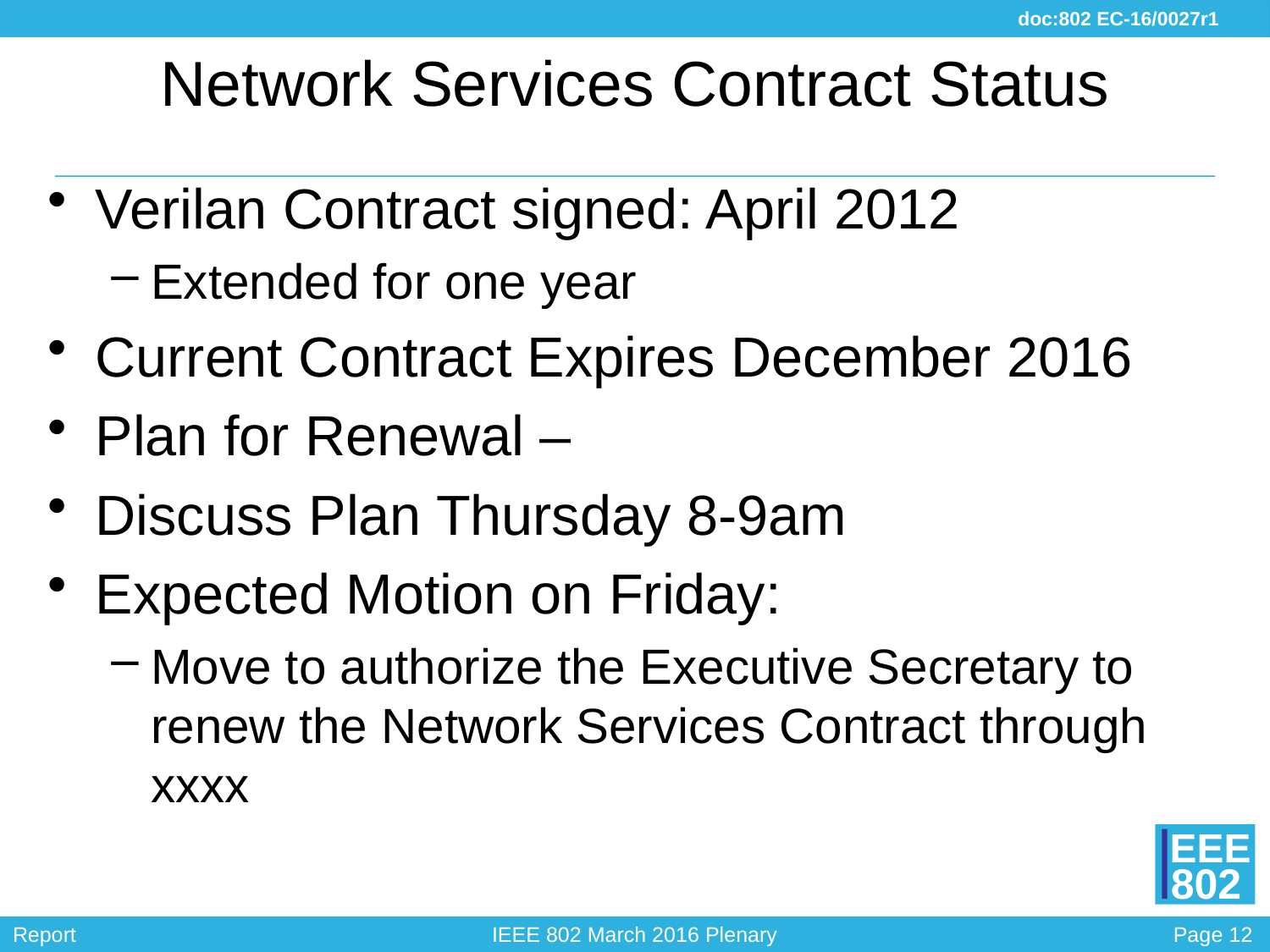

# Network Services Contract Status
Verilan Contract signed: April 2012
Extended for one year
Current Contract Expires December 2016
Plan for Renewal –
Discuss Plan Thursday 8-9am
Expected Motion on Friday:
Move to authorize the Executive Secretary to renew the Network Services Contract through xxxx